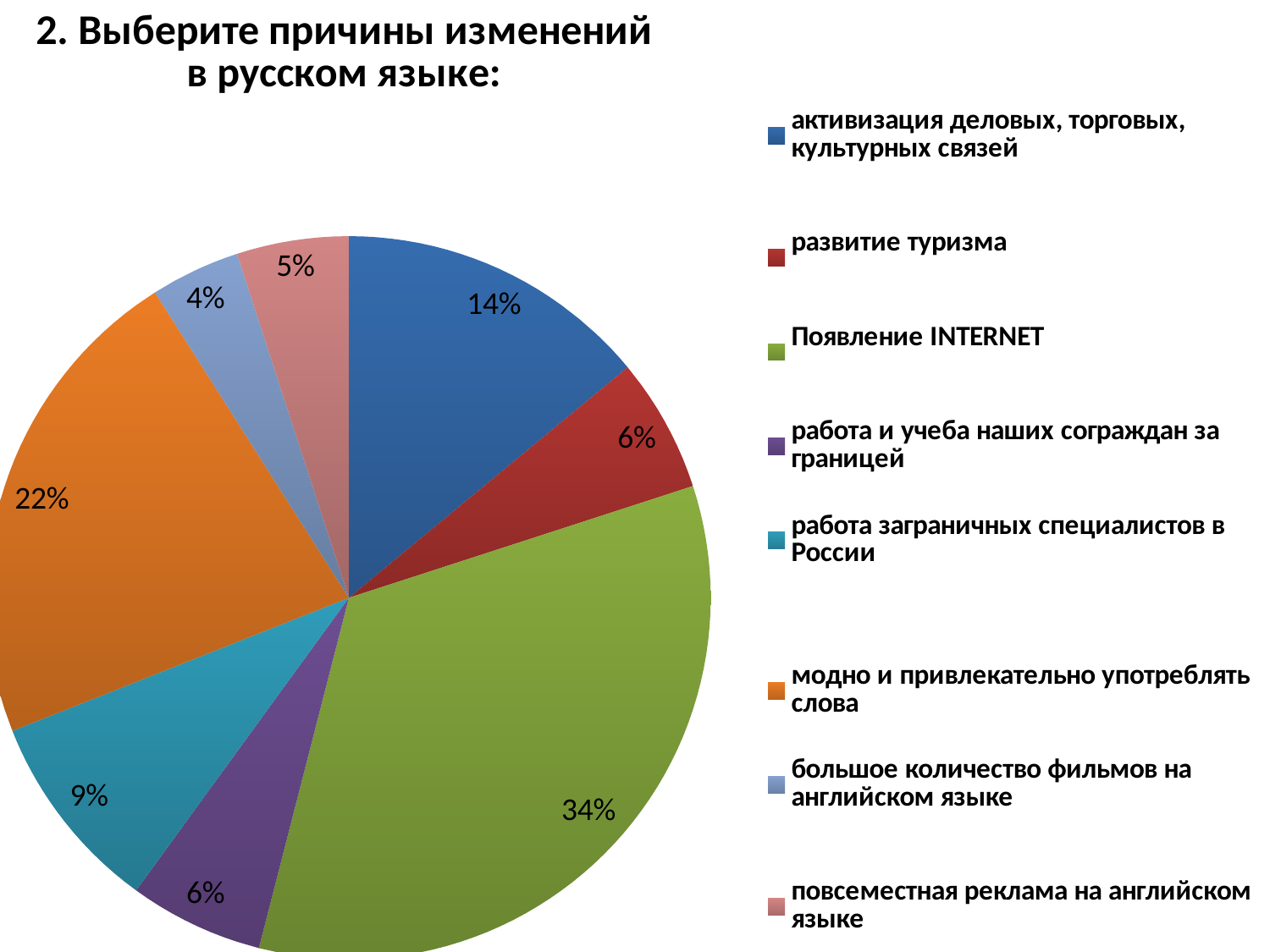

### Chart: 2. Выберите причины изменений
в русском языке:

| Category | 2. Выберите причины изменений                в русском языке:
 |
|---|---|
| активизация деловых, торговых, культурных связей
 | 0.14 |
| развитие туризма
 | 0.060000000000000026 |
| Появление INTERNET
 | 0.34 |
| работа и учеба наших сограждан за границей | 0.060000000000000026 |
| работа заграничных специалистов в России

 | 0.09000000000000002 |
| модно и привлекательно употреблять слова | 0.22 |
| большое количество фильмов на английском языке
 | 0.04000000000000002 |
| повсеместная реклама на английском языке
 | 0.05 |